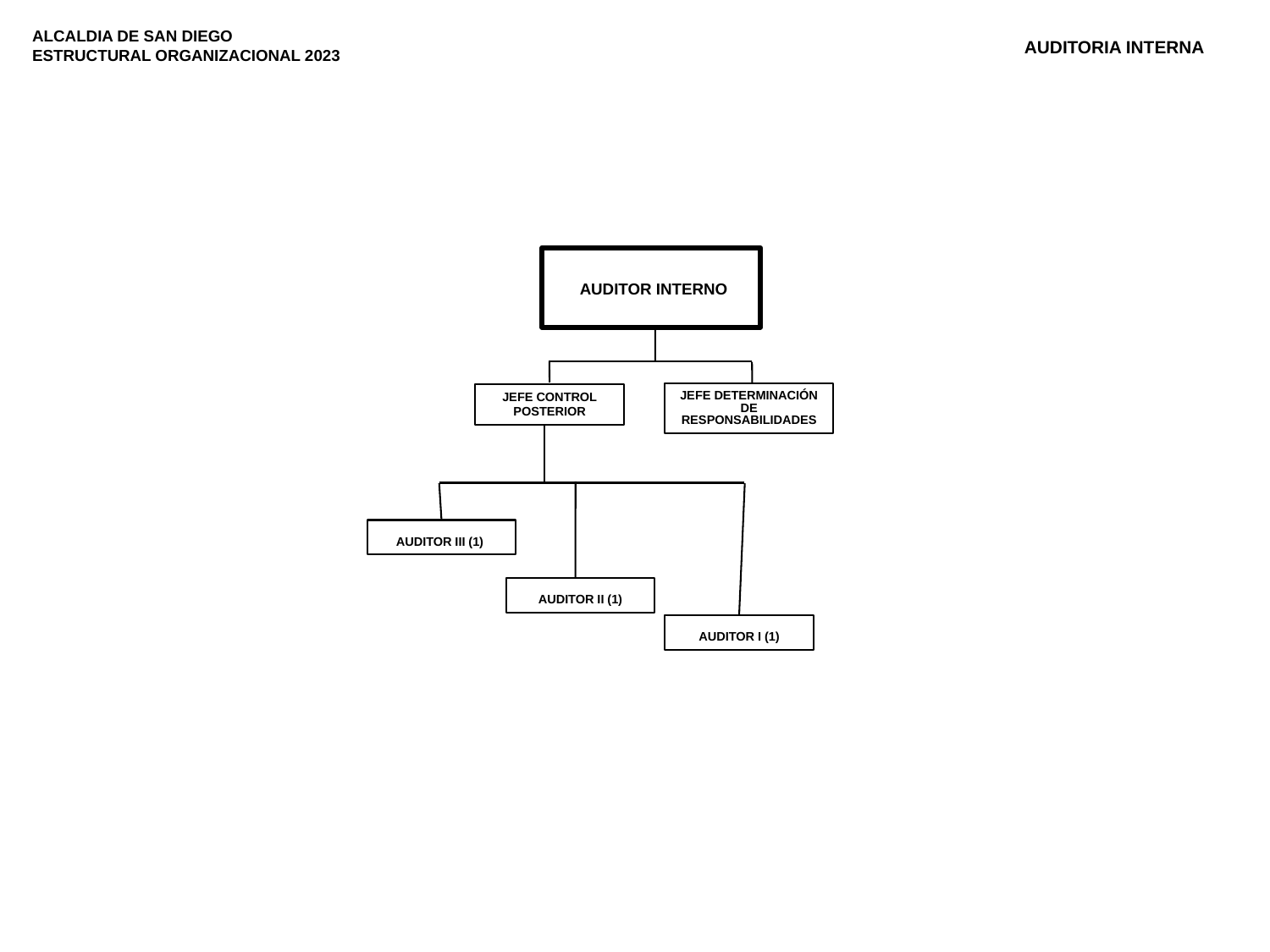

ALCALDIA DE SAN DIEGO
ESTRUCTURAL ORGANIZACIONAL 2023
AUDITORIA INTERNA

AUDITOR INTERNO
JEFE DETERMINACIÓN DE RESPONSABILIDADES
JEFE CONTROL POSTERIOR
AUDITOR III (1)
AUDITOR II (1)
AUDITOR I (1)